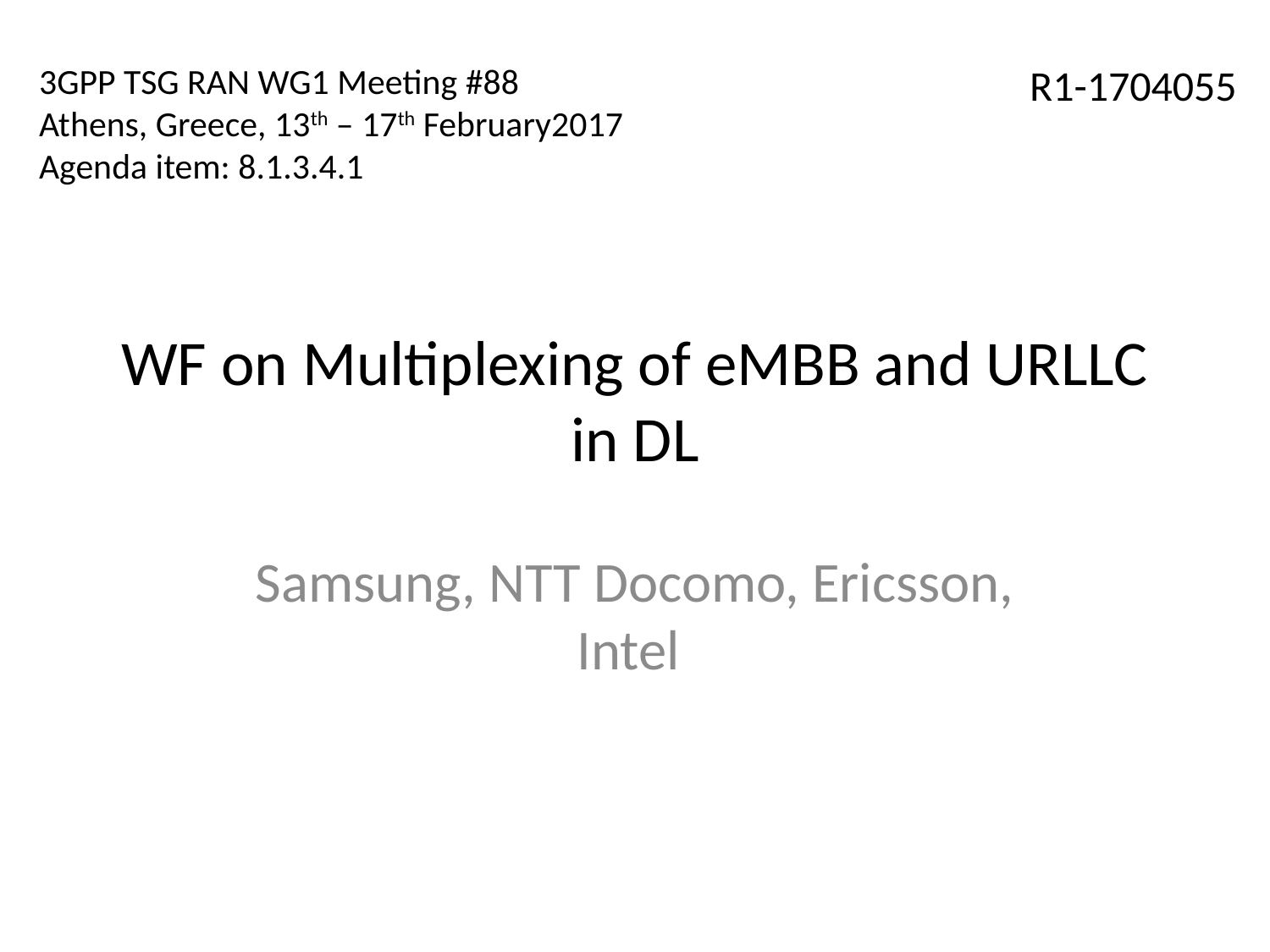

3GPP TSG RAN WG1 Meeting #88
Athens, Greece, 13th – 17th February2017
Agenda item: 8.1.3.4.1
R1-1704055
# WF on Multiplexing of eMBB and URLLC in DL
Samsung, NTT Docomo, Ericsson, Intel